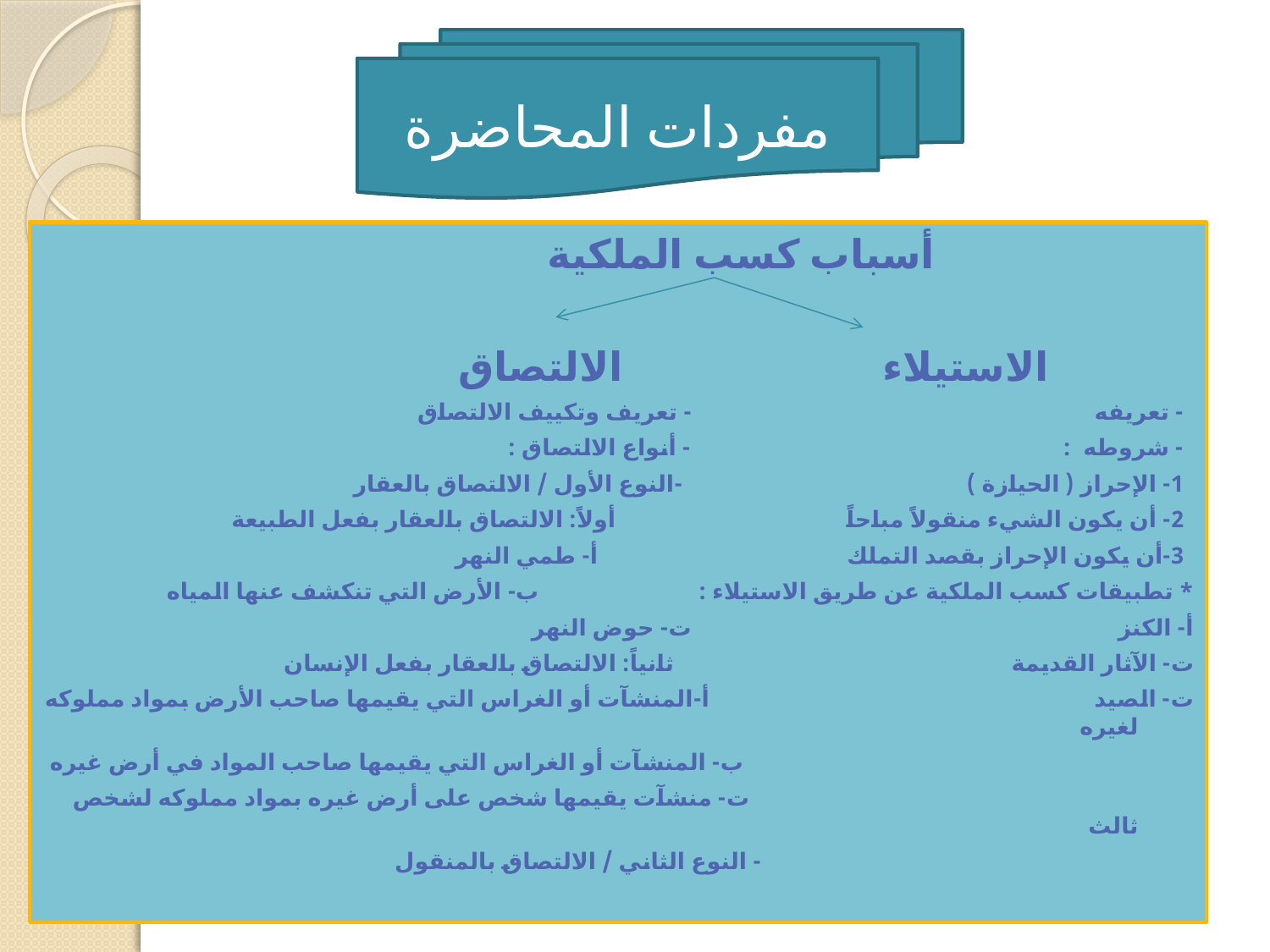

مفردات المحاضرة
#
                        أسباب كسب الملكية

             الاستيلاء                         الالتصاق
- تعريفه                                                                    - تعريف وتكييف الالتصاق
- شروطه  :                                                               - أنواع الالتصاق :
1- الإحراز ( الحيازة )                                                -النوع الأول / الالتصاق بالعقار
2- أن يكون الشيء منقولاً مباحاً                                       أولاً: الالتصاق بالعقار بفعل الطبيعة
3-أن يكون الإحراز بقصد التملك                                          أ- طمي النهر
* تطبيقات كسب الملكية عن طريق الاستيلاء :                           ب- الأرض التي تنكشف عنها المياه
أ- الكنز                                                                        ت- حوض النهر
ت- الآثار القديمة                                                         ثانياً: الالتصاق بالعقار بفعل الإنسان
ت- الصيد                                                                 أ-المنشآت أو الغراس التي يقيمها صاحب الأرض بمواد مملوكه لغيره
                                                                            ب- المنشآت أو الغراس التي يقيمها صاحب المواد في أرض غيره
                                                                           ت- منشآت يقيمها شخص على أرض غيره بمواد مملوكه لشخص ثالث
                                                                         - النوع الثاني / الالتصاق بالمنقول